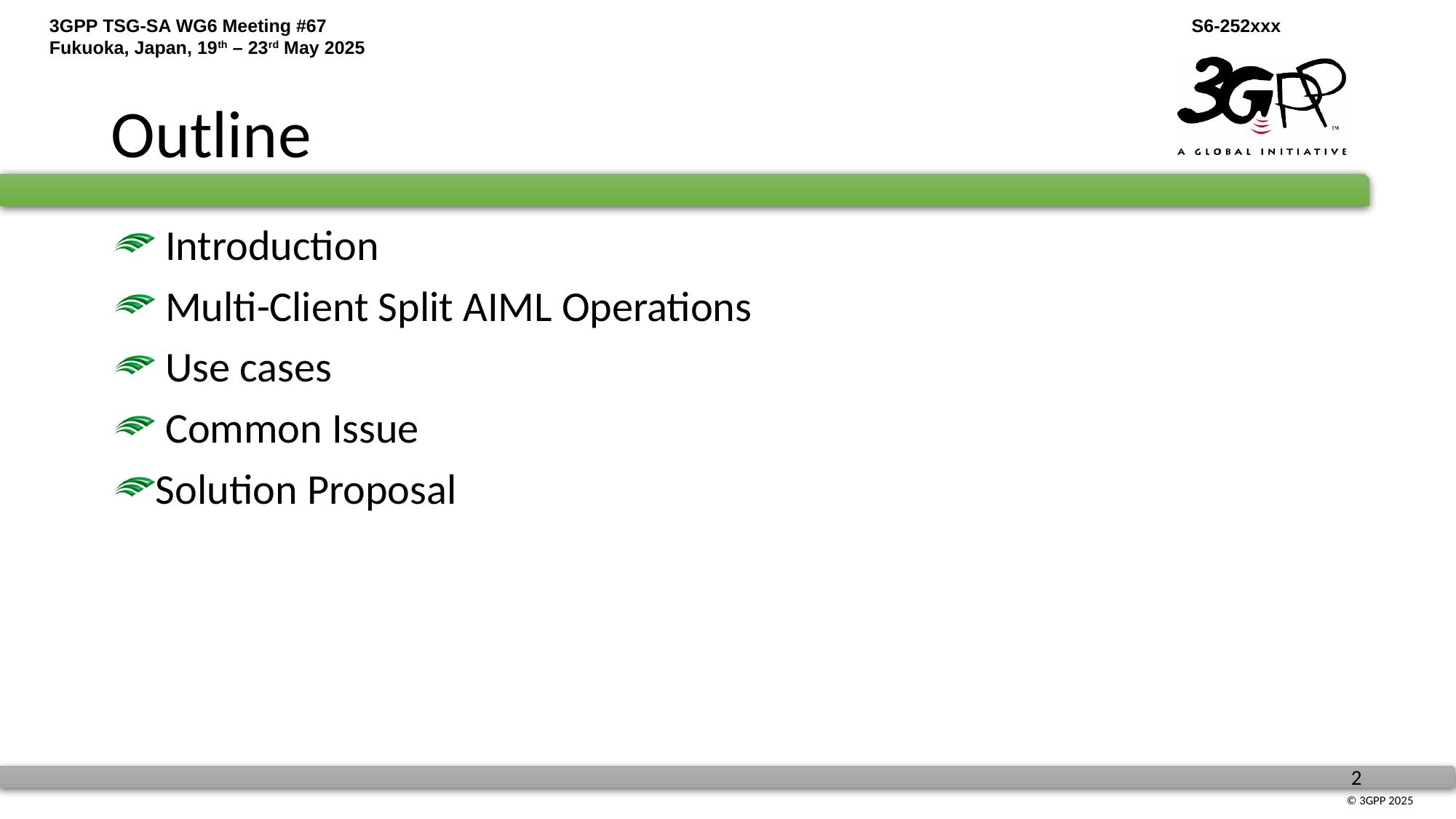

# Outline
 Introduction
 Multi-Client Split AIML Operations
 Use cases
 Common Issue
Solution Proposal